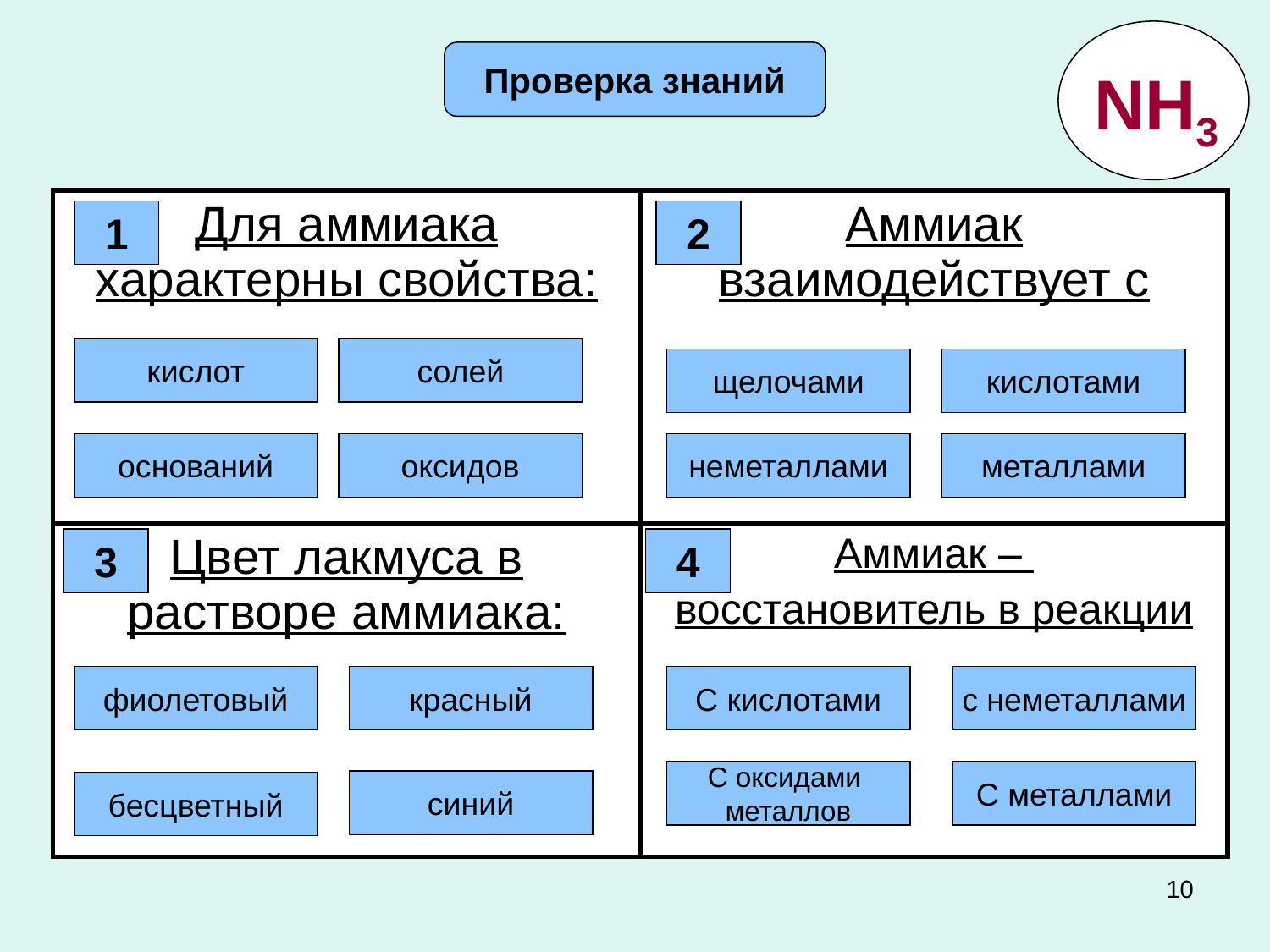

NH3
Проверка знаний
| Для аммиака характерны свойства: | Аммиак взаимодействует с |
| --- | --- |
| Цвет лакмуса в растворе аммиака: | Аммиак – восстановитель в реакции |
1
2
Ошибка
кислот
солей
Ошибка
Ошибка
щелочами
Правильно!
кислотами
Правильно!
оснований
оксидов
Ошибка
неметаллами
Ошибка
Ошибка
металлами
3
4
Ошибка
фиолетовый
Ошибка
красный
Ошибка
С кислотами
Ошибка
с неметаллами
Правильно!
С оксидами
металлов
Ошибка
С металлами
Правильно!
синий
Ошибка
бесцветный
10